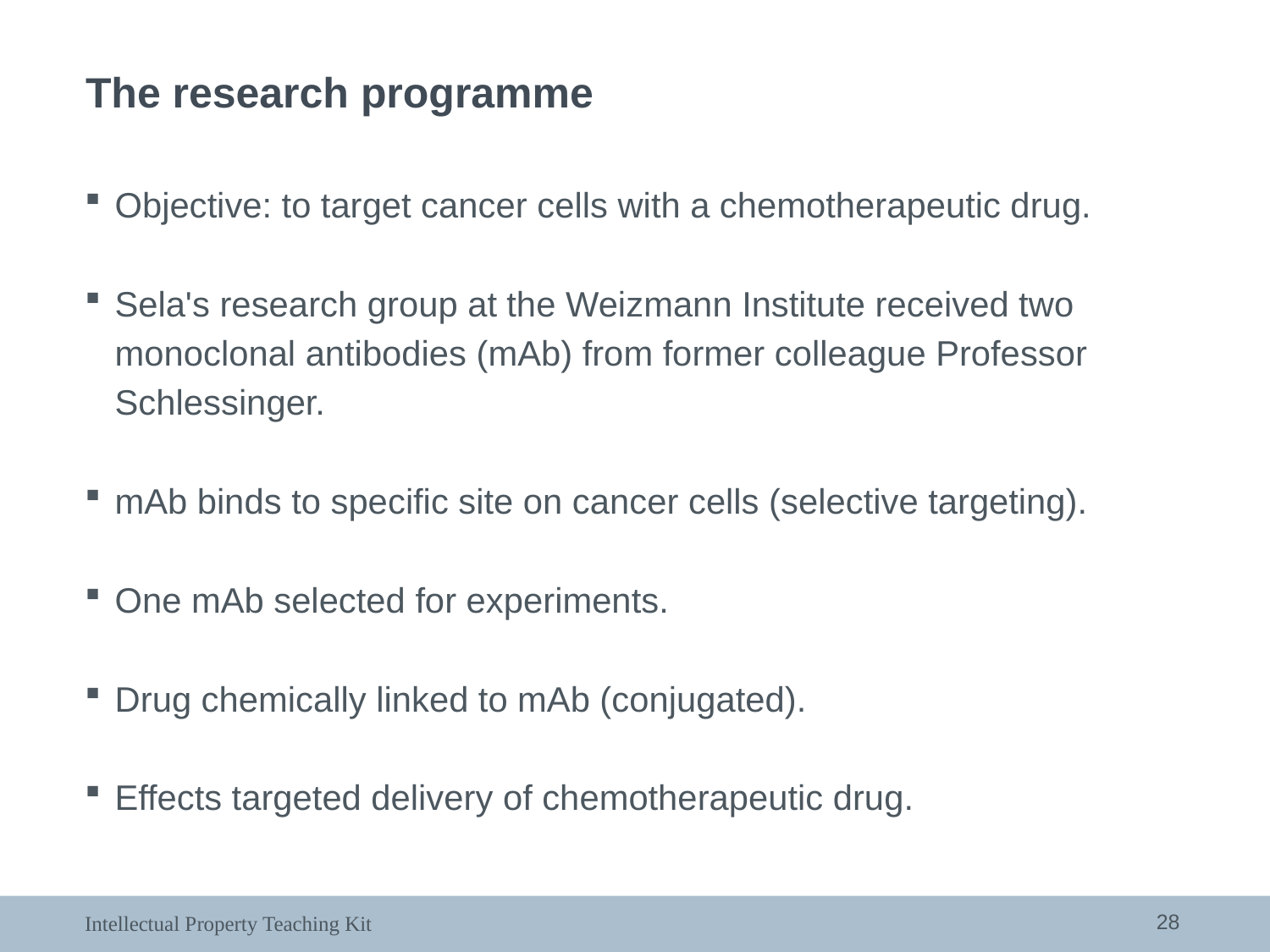

The research programme
Objective: to target cancer cells with a chemotherapeutic drug.

Sela's research group at the Weizmann Institute received two monoclonal antibodies (mAb) from former colleague Professor Schlessinger.

mAb binds to specific site on cancer cells (selective targeting).

One mAb selected for experiments.

Drug chemically linked to mAb (conjugated).

Effects targeted delivery of chemotherapeutic drug.
28
Intellectual Property Teaching Kit